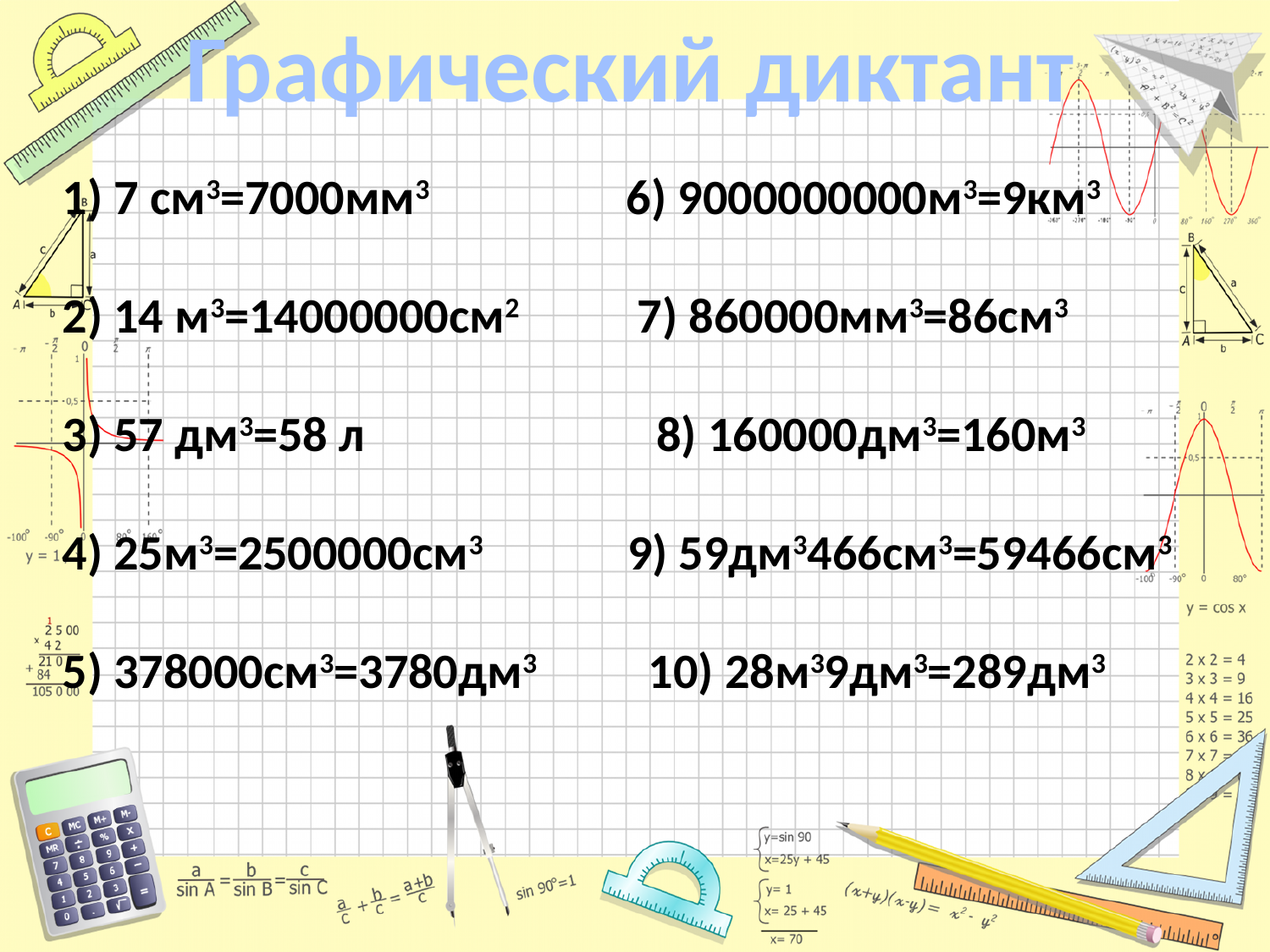

Графический диктант
1) 7 см3=7000мм3                              6) 9000000000м3=9км3

2) 14 м3=14000000см2                  7) 860000мм3=86см3

3) 57 дм3=58 л                          8) 160000дм3=160м3

4) 25м3=2500000см3                      9) 59дм3466см3=59466см3

5) 378000см3=3780дм3                 10) 28м39дм3=289дм3

#